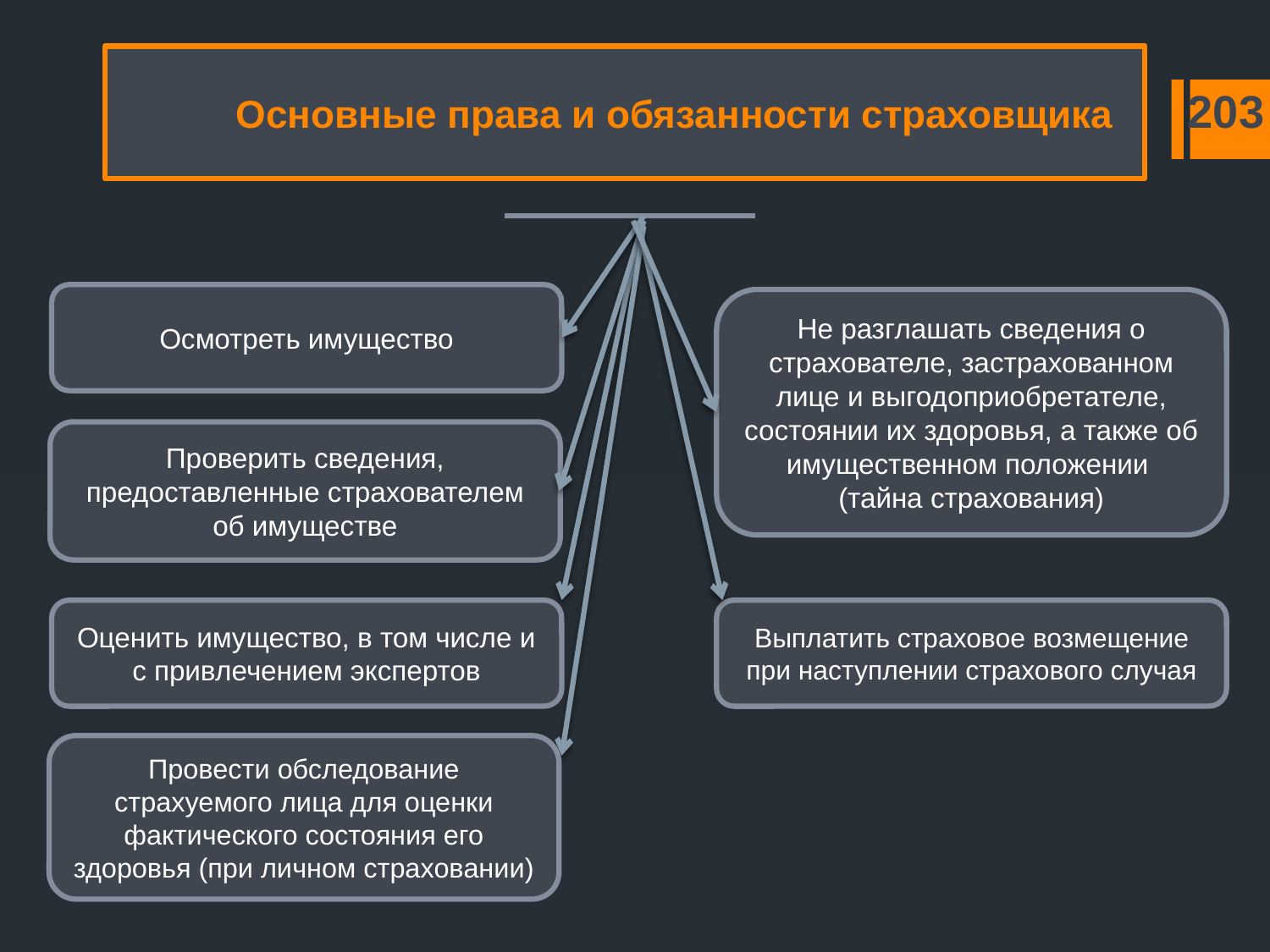

Основные права и обязанности страховщика
203
Осмотреть имущество
Не разглашать сведения о страхователе, застрахованном лице и выгодоприобретателе, состоянии их здоровья, а также об имущественном положении
(тайна страхования)
Проверить сведения, предоставленные страхователем об имуществе
Оценить имущество, в том числе и с привлечением экспертов
Выплатить страховое возмещение при наступлении страхового случая
Провести обследование страхуемого лица для оценки фактического состояния его здоровья (при личном страховании)